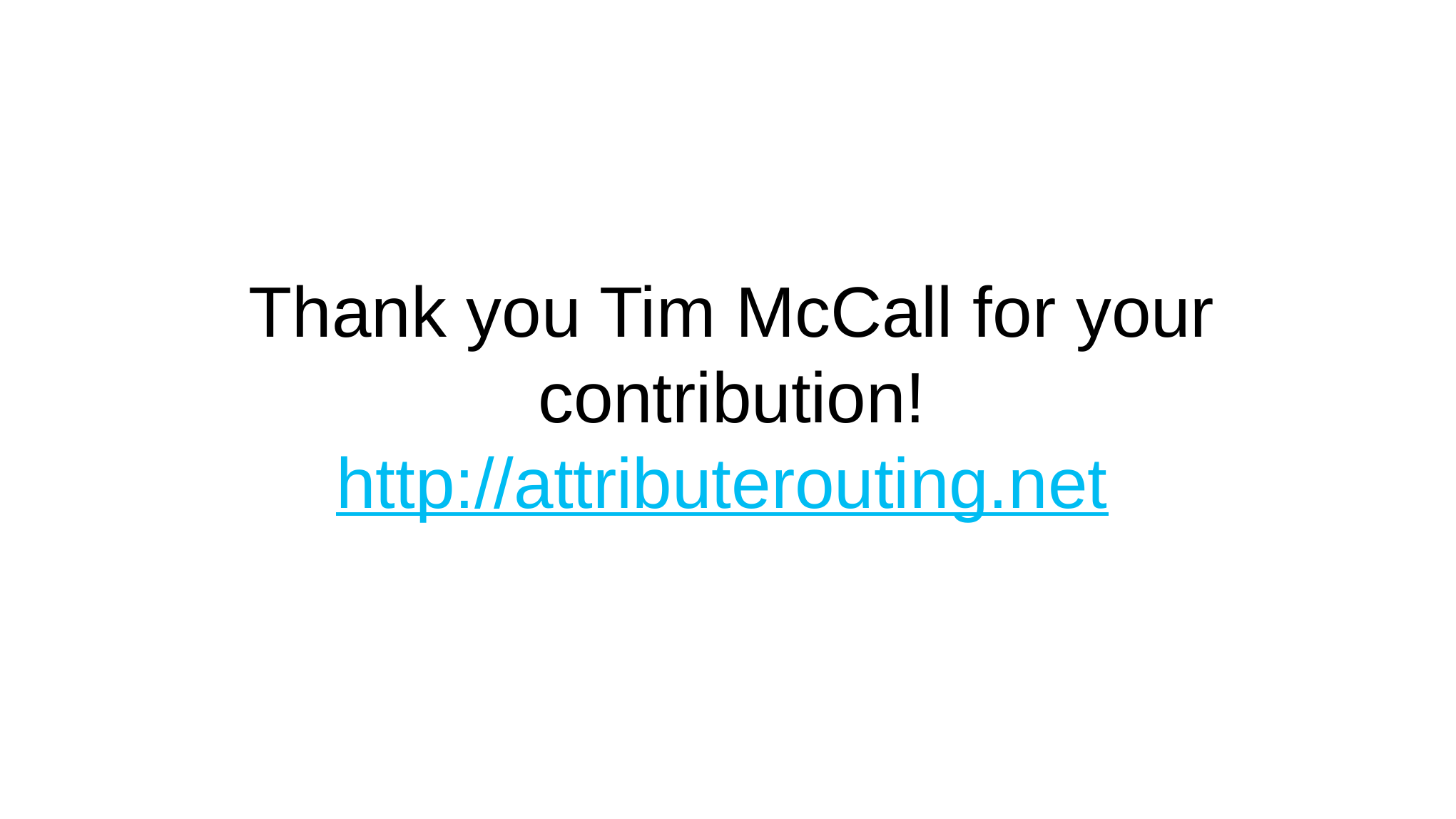

# Thank you Tim McCall for your contribution! http://attributerouting.net